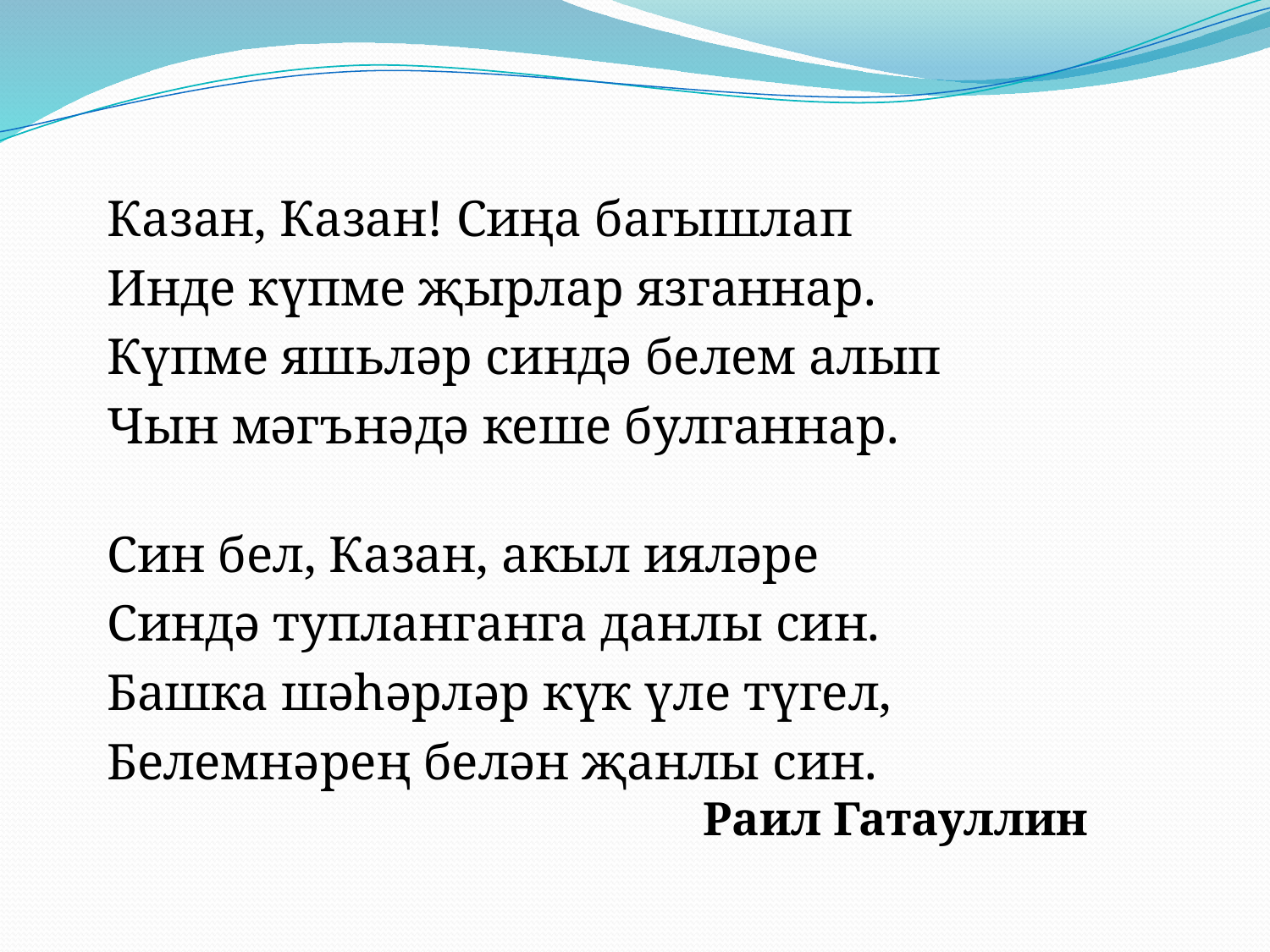

Казан, Казан! Сиңа багышлап
Инде күпме җырлар язганнар.
Күпме яшьләр синдә белем алып
Чын мәгънәдә кеше булганнар.
Син бел, Казан, акыл ияләре
Синдә тупланганга данлы син.
Башка шәһәрләр күк үле түгел,
Белемнәрең белән җанлы син.
                                               Раил Гатауллин